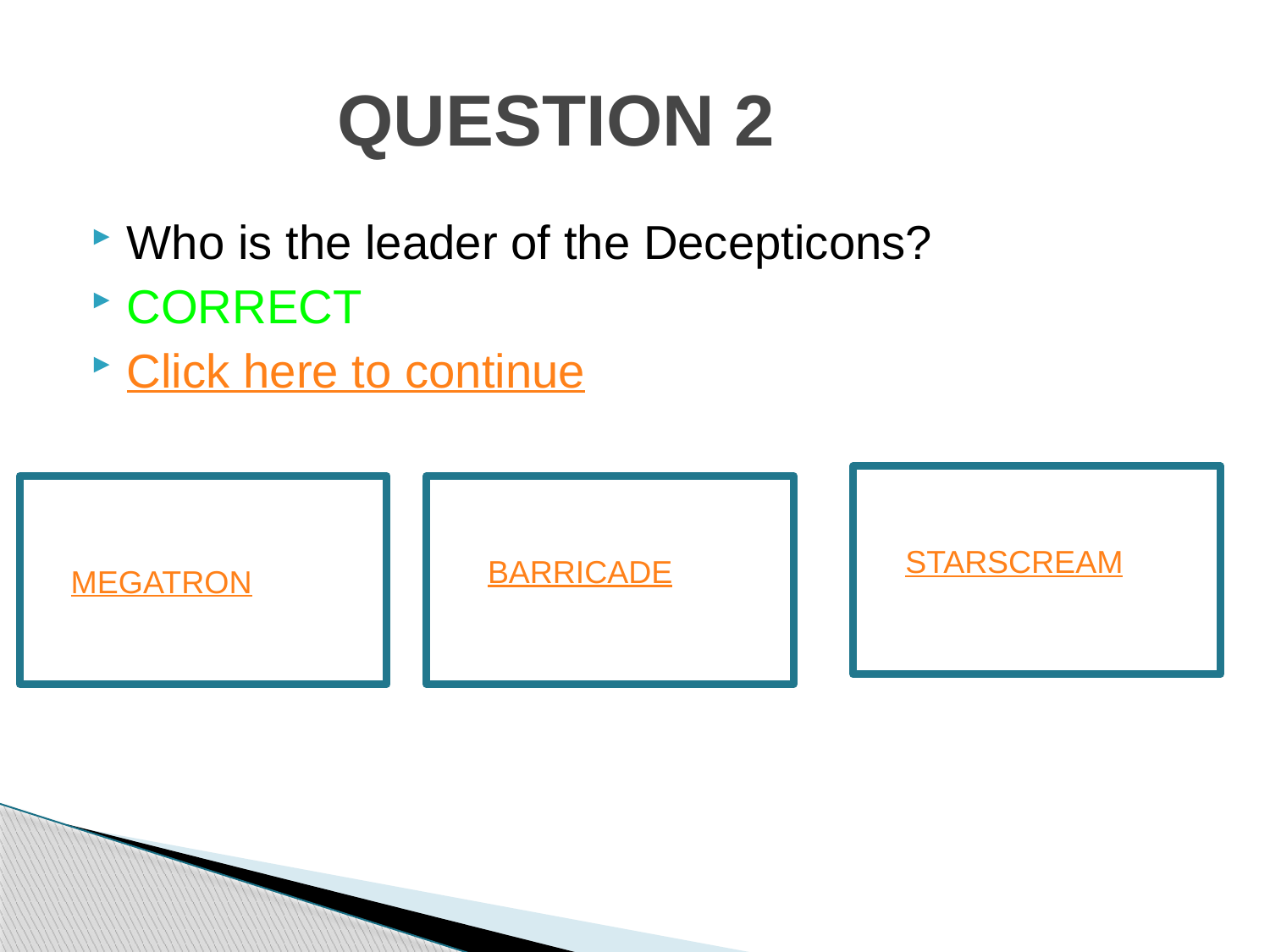

# QUESTION 2
Who is the leader of the Decepticons?
CORRECT
Click here to continue

STARSCREAM

 MEGATRON

 BARRICADE